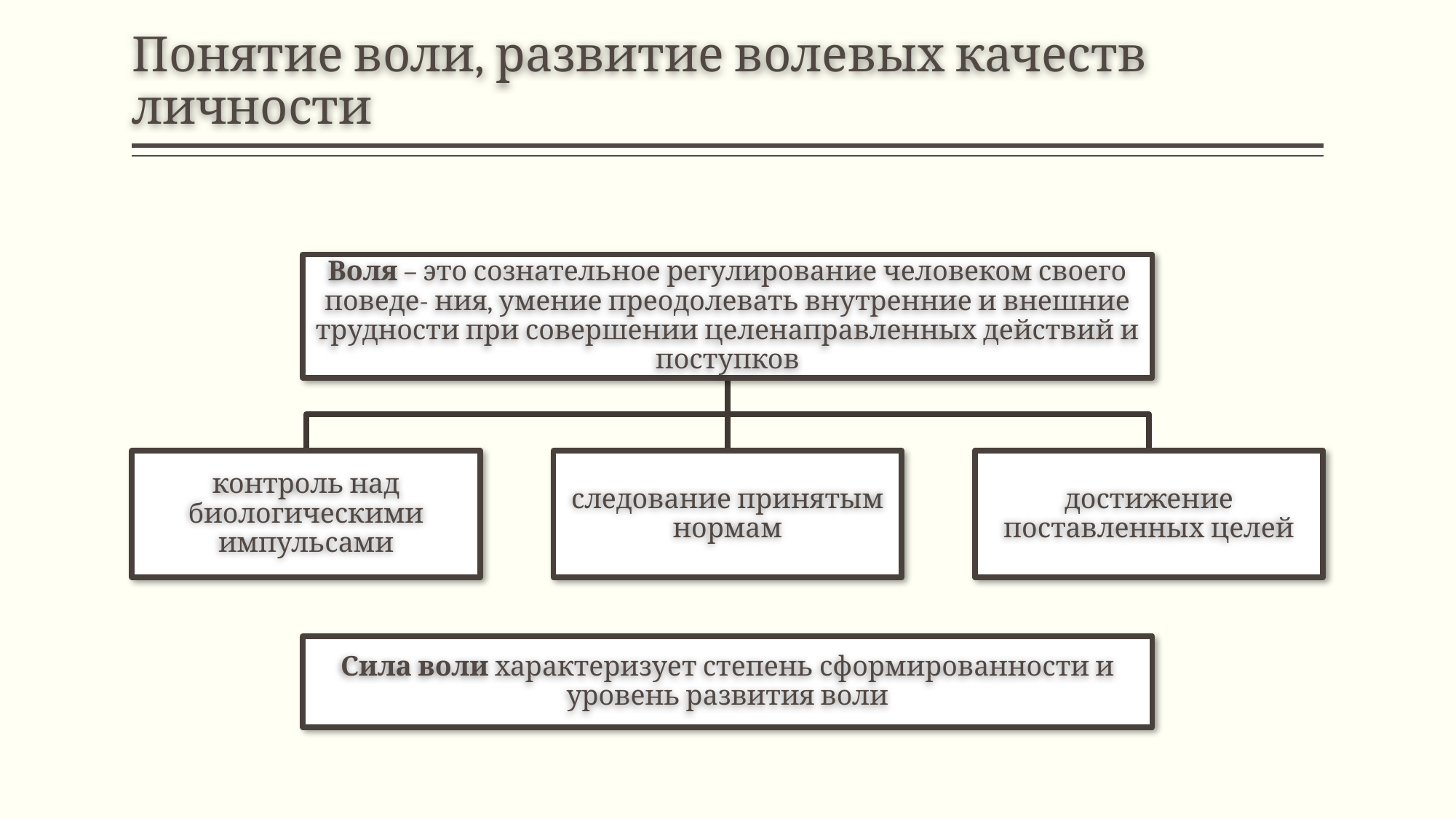

# Понятие воли, развитие волевых качеств личности

Воля – это сознательное регулирование человеком своего поведе- ния, умение преодолевать внутренние и внешние трудности при совершении целенаправленных действий и поступков

контроль над биологическими импульсами

следование принятым нормам

достижение поставленных целей

Сила воли характеризует степень сформированности и уровень развития воли